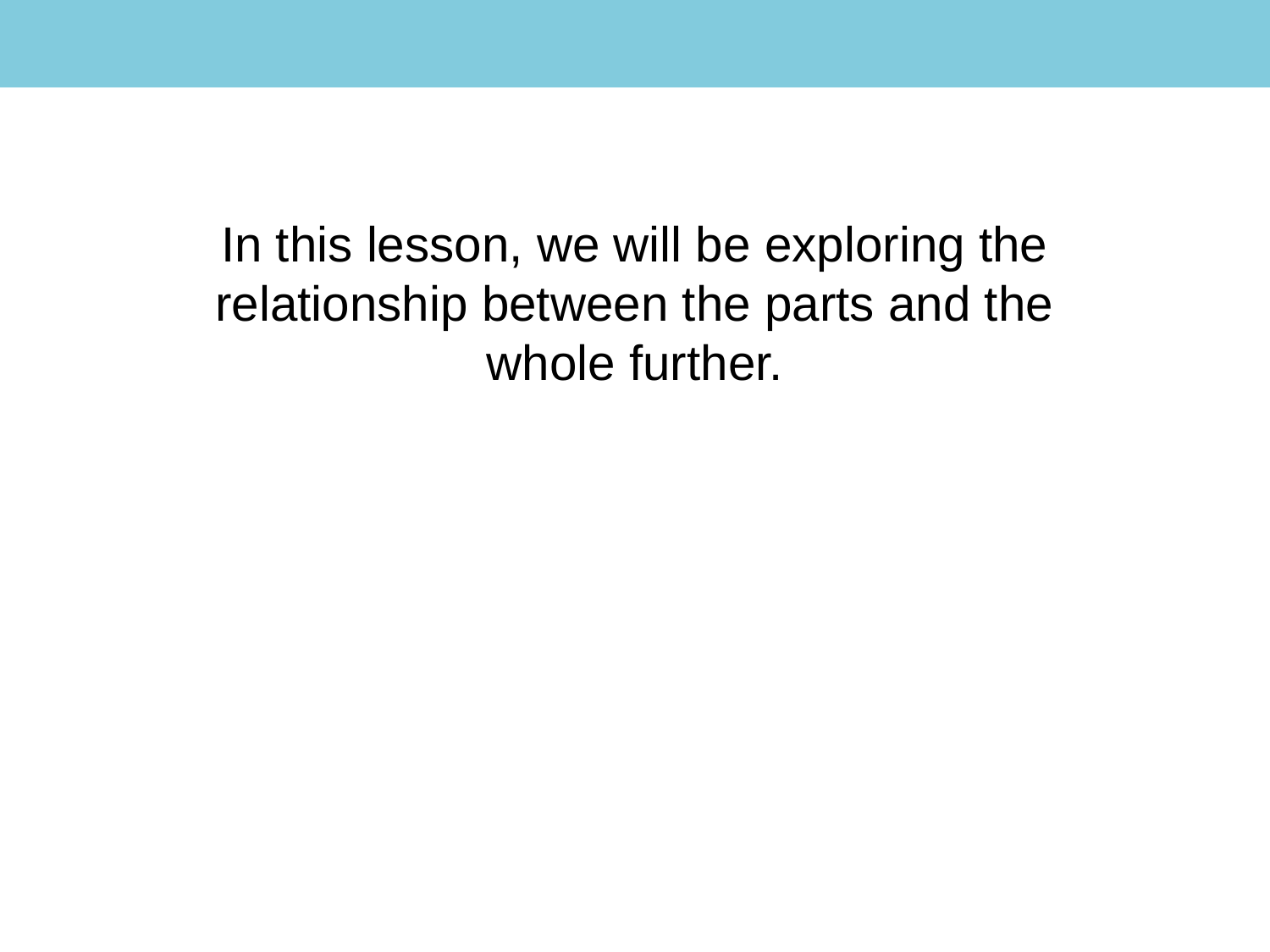

In this lesson, we will be exploring the relationship between the parts and the whole further.